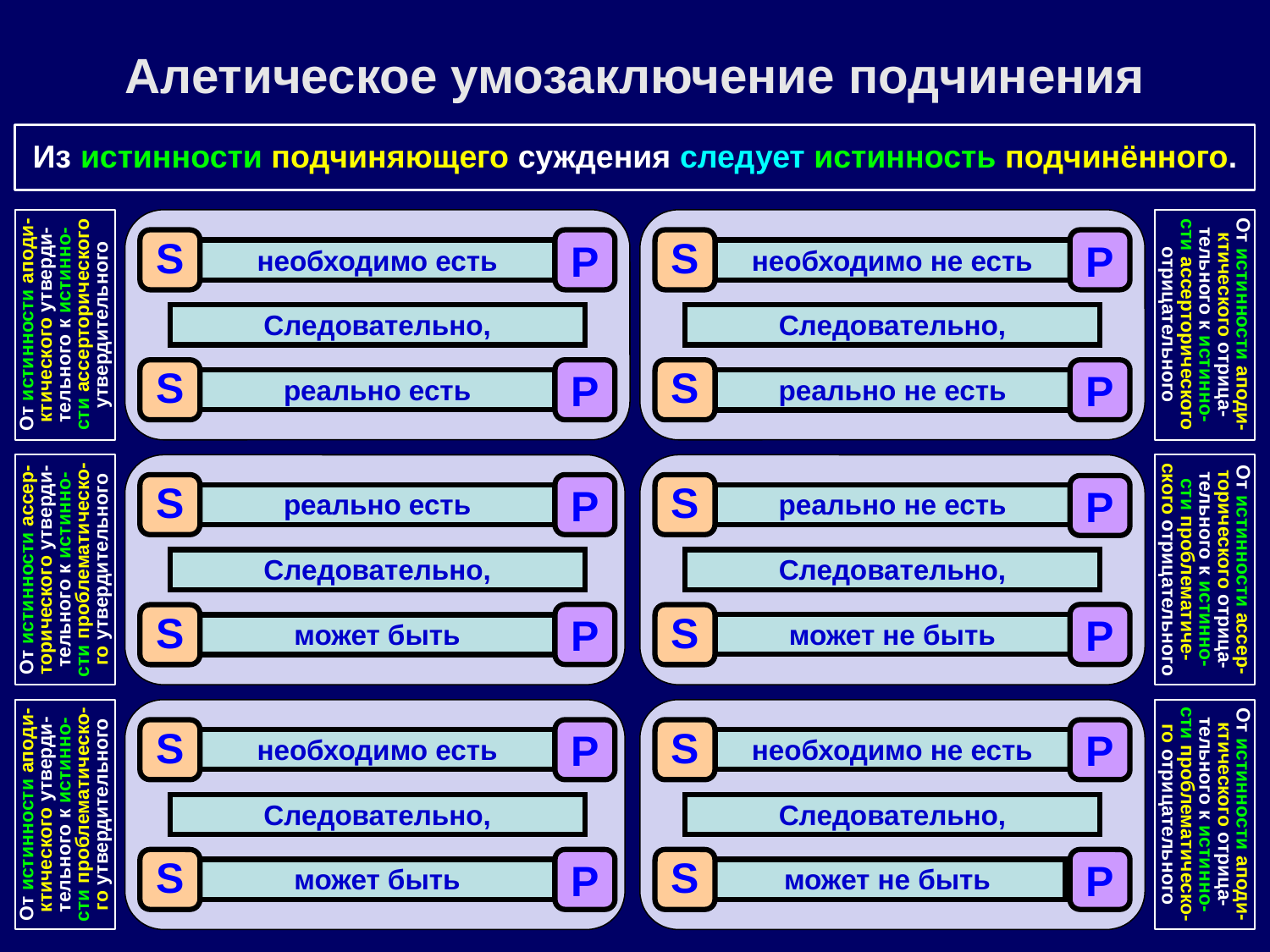

Алетическое умозаключение подчинения
Из истинности подчиняющего суждения следует истинность подчинённого.

S
P
S
P
необходимо есть
необходимо не есть
От истинности аподи-ктического утверди-тельного к истинно-сти ассерторического утвердительного
От истинности аподи-ктического отрица-тельного к истинно-сти ассерторического отрицательного
Следовательно,
Следовательно,
S
P
S
P
реально есть
реально не есть

S
P
S
P
реально есть
реально не есть
От истинности ассер-торического утверди-тельного к истинно-сти проблематическо-го утвердительного
От истинности ассер-торического отрица-тельного к истинно-сти проблематиче-ского отрицательного
Следовательно,
Следовательно,
P
P
S
S
может не быть
может быть

S
P
S
P
необходимо есть
необходимо не есть
От истинности аподи-ктического утверди-тельного к истинно-сти проблематическо-го утвердительного
От истинности аподи-ктического отрица-тельного к истинно-сти проблематическо-го отрицательного
Следовательно,
Следовательно,
S
P
S
P
может не быть
может быть